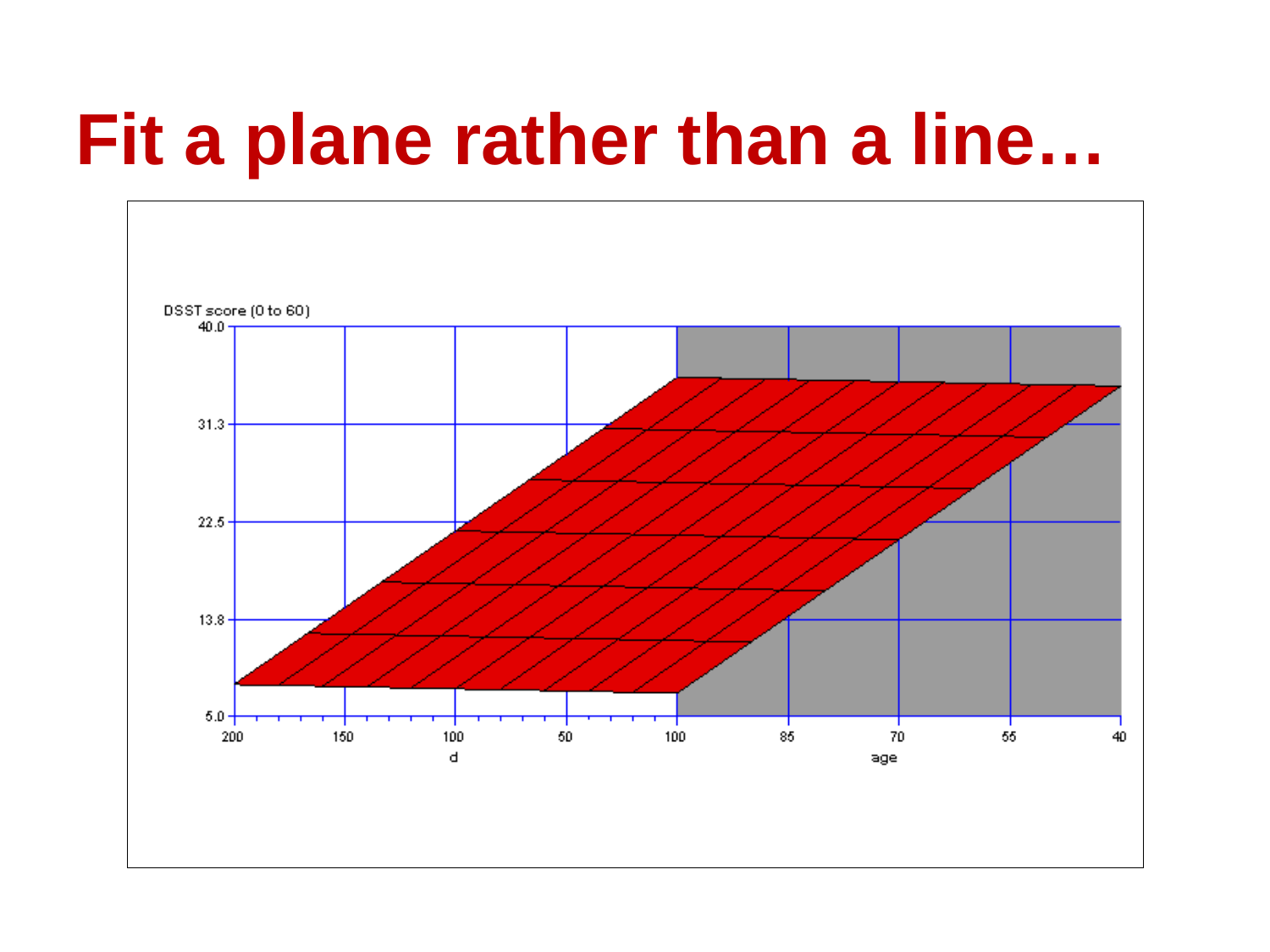

# Fit a plane rather than a line…